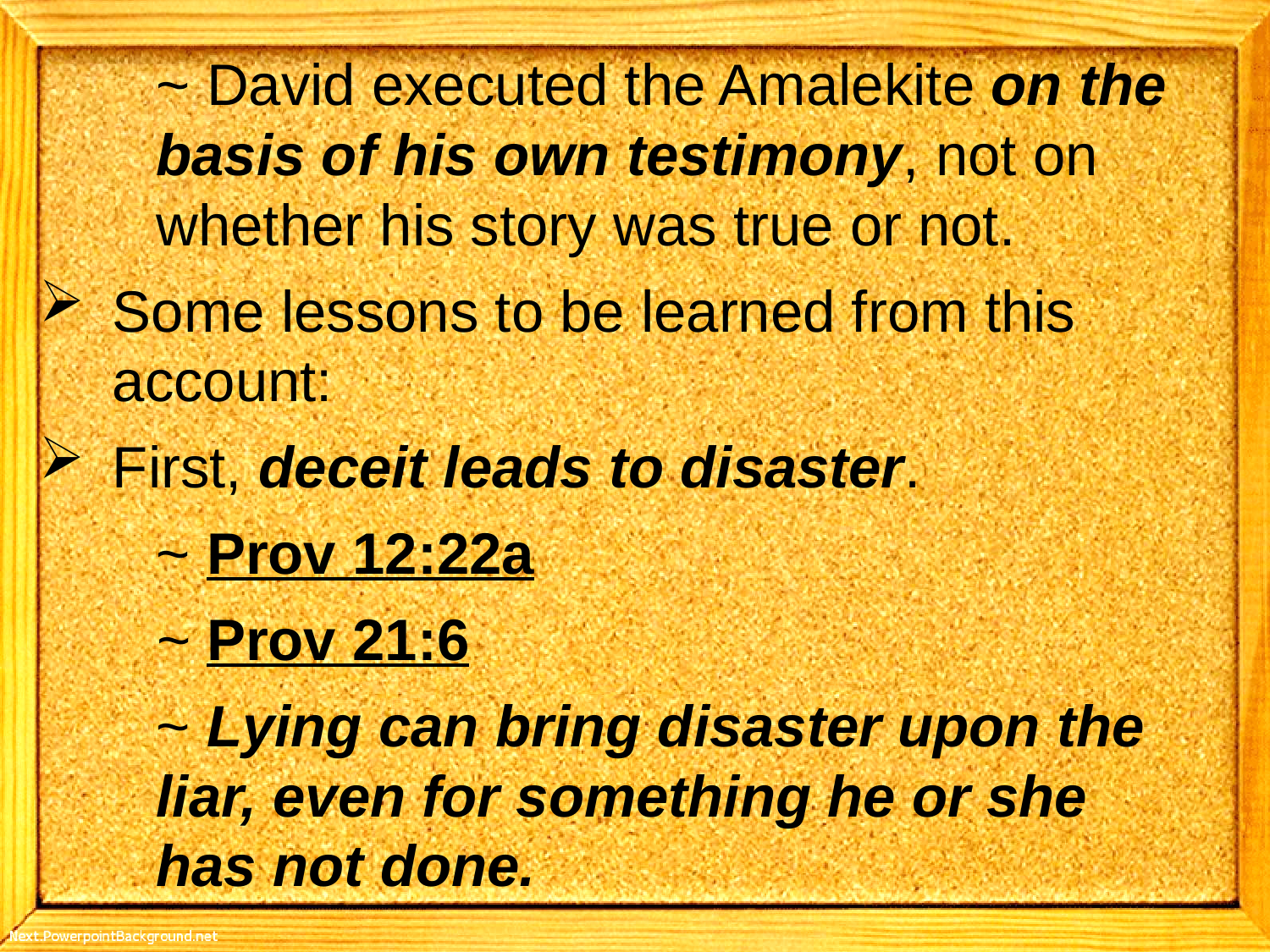

~ David executed the Amalekite on the 		basis of his own testimony, not on 		whether his story was true or not.
Some lessons to be learned from this account:
First, deceit leads to disaster.
	~ Prov 12:22a
	~ Prov 21:6
	~ Lying can bring disaster upon the 		liar, even for something he or she 		has not done.